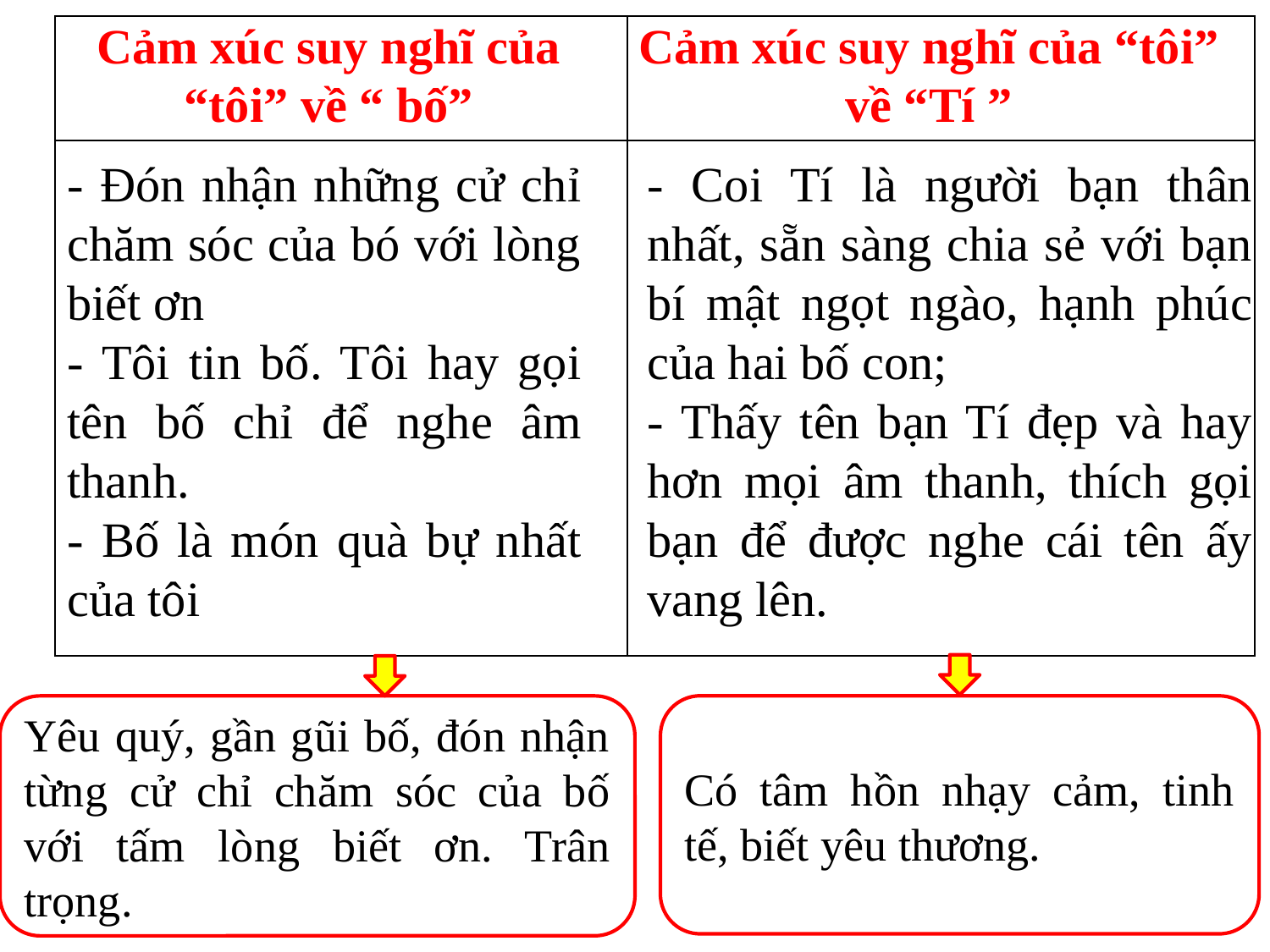

| Cảm xúc suy nghĩ của “tôi” về “ bố” | Cảm xúc suy nghĩ của “tôi” về “Tí ” |
| --- | --- |
|  |  |
- Đón nhận những cử chỉ chăm sóc của bó với lòng biết ơn
- Tôi tin bố. Tôi hay gọi tên bố chỉ để nghe âm thanh.
- Bố là món quà bự nhất của tôi
- Coi Tí là người bạn thân nhất, sẵn sàng chia sẻ với bạn bí mật ngọt ngào, hạnh phúc của hai bố con;
- Thấy tên bạn Tí đẹp và hay hơn mọi âm thanh, thích gọi bạn để được nghe cái tên ấy vang lên.

Yêu quý, gần gũi bố, đón nhận từng cử chỉ chăm sóc của bố với tấm lòng biết ơn. Trân trọng.
Có tâm hồn nhạy cảm, tinh tế, biết yêu thương.